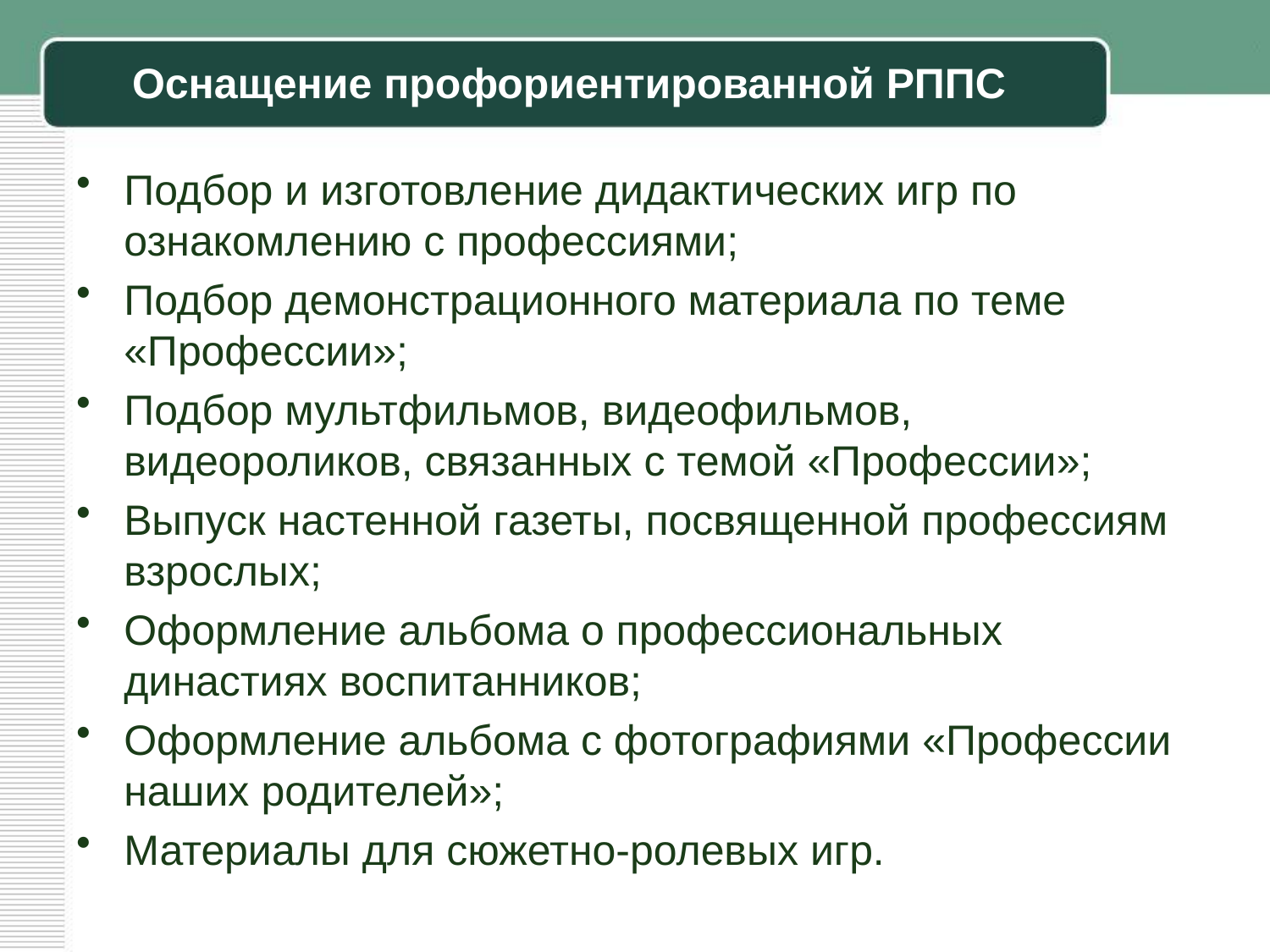

# Оснащение профориентированной РППС
Подбор и изготовление дидактических игр по ознакомлению с профессиями;
Подбор демонстрационного материала по теме «Профессии»;
Подбор мультфильмов, видеофильмов, видеороликов, связанных с темой «Профессии»;
Выпуск настенной газеты, посвященной профессиям взрослых;
Оформление альбома о профессиональных династиях воспитанников;
Оформление альбома с фотографиями «Профессии наших родителей»;
Материалы для сюжетно-ролевых игр.